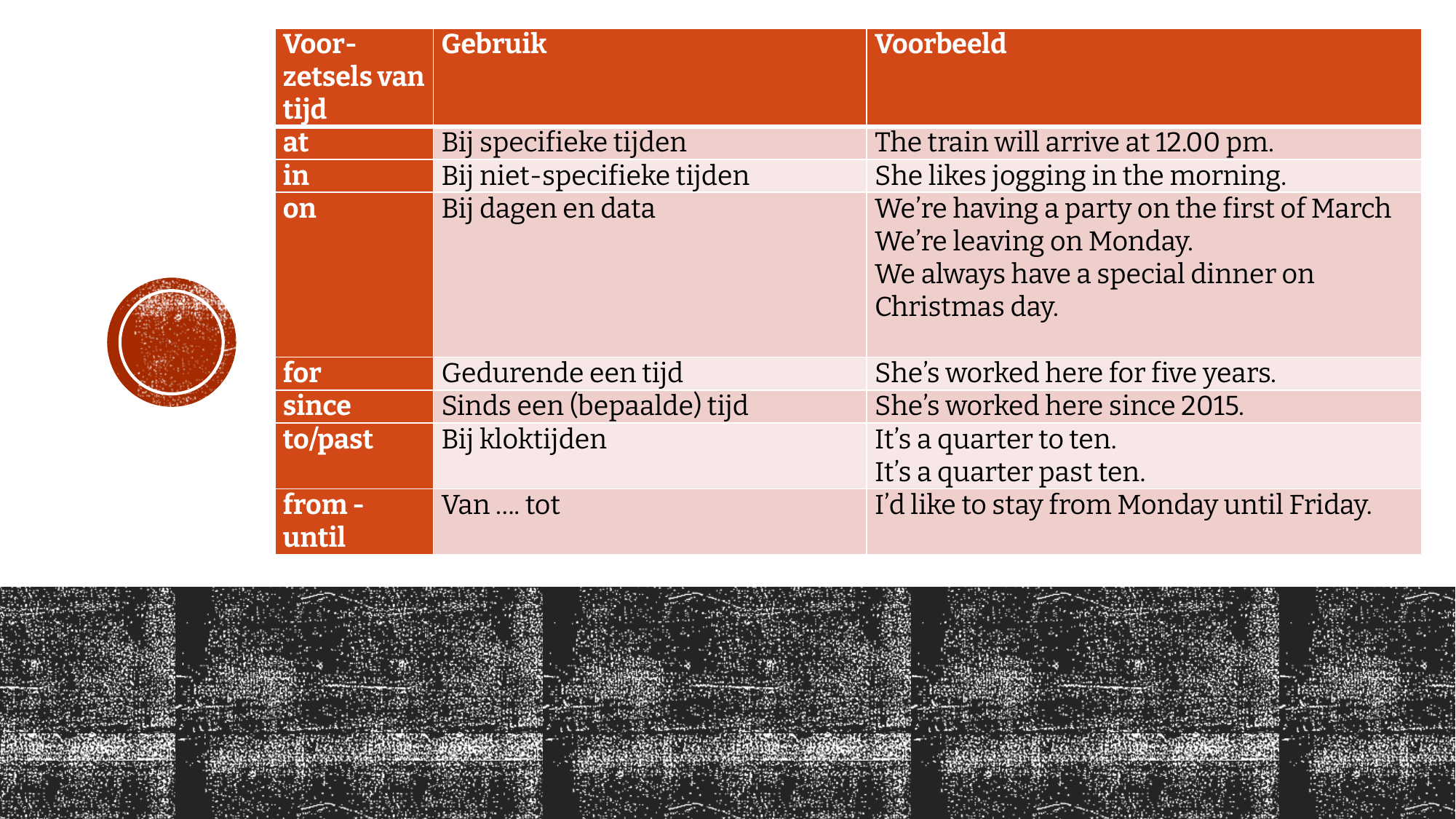

| Voor-zetsels van tijd | Gebruik | Voorbeeld |
| --- | --- | --- |
| at | Bij specifieke tijden | The train will arrive at 12.00 pm. |
| in | Bij niet-specifieke tijden | She likes jogging in the morning. |
| on | Bij dagen en data | We’re having a party on the first of March We’re leaving on Monday. We always have a special dinner on Christmas day. |
| for | Gedurende een tijd | She’s worked here for five years. |
| since | Sinds een (bepaalde) tijd | She’s worked here since 2015. |
| to/past | Bij kloktijden | It’s a quarter to ten. It’s a quarter past ten. |
| from -until | Van …. tot | I’d like to stay from Monday until Friday. |